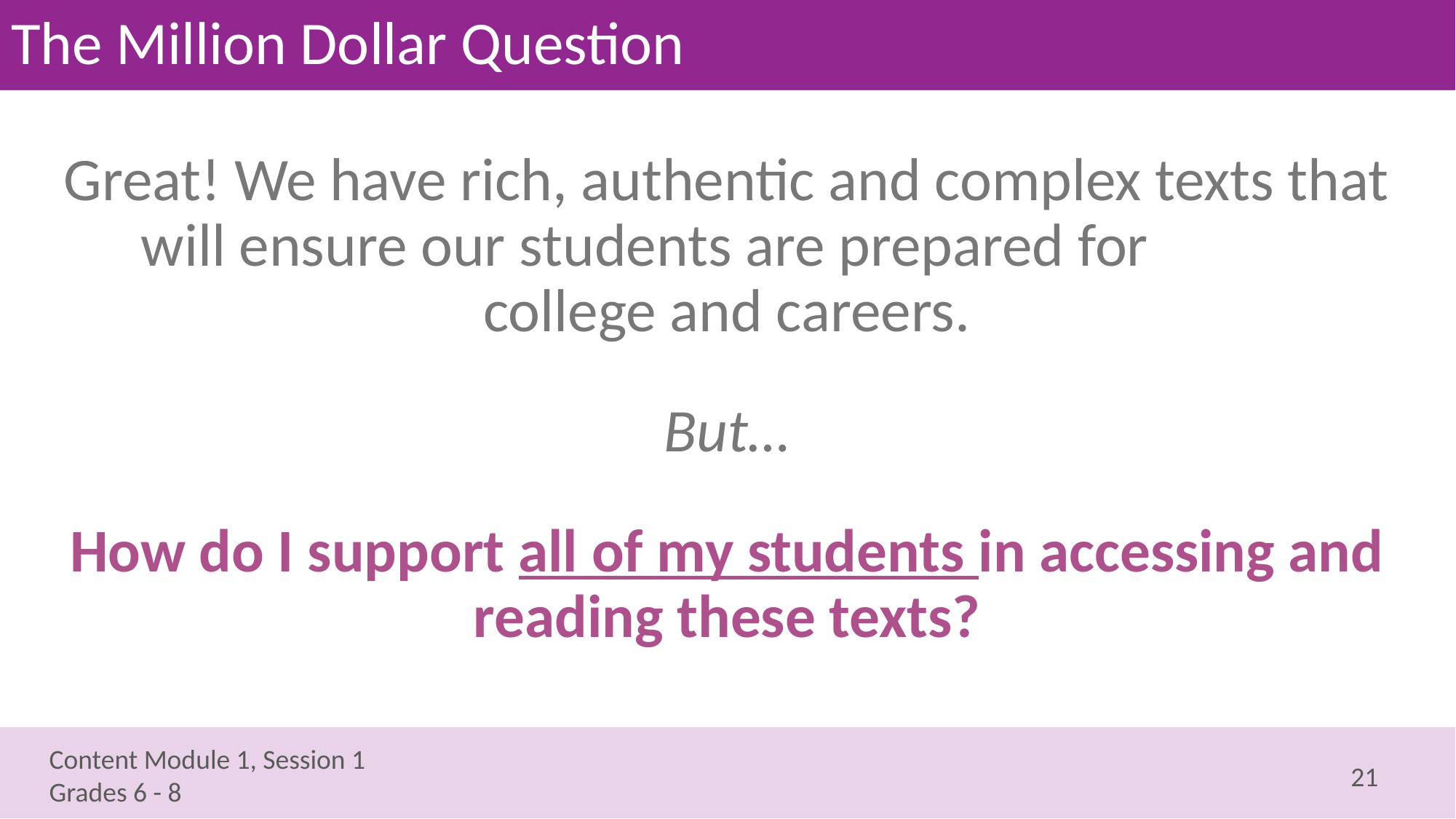

# The Million Dollar Question
Great! We have rich, authentic and complex texts that will ensure our students are prepared for             college and careers.

But…

How do I support all of my students in accessing and reading these texts?

21